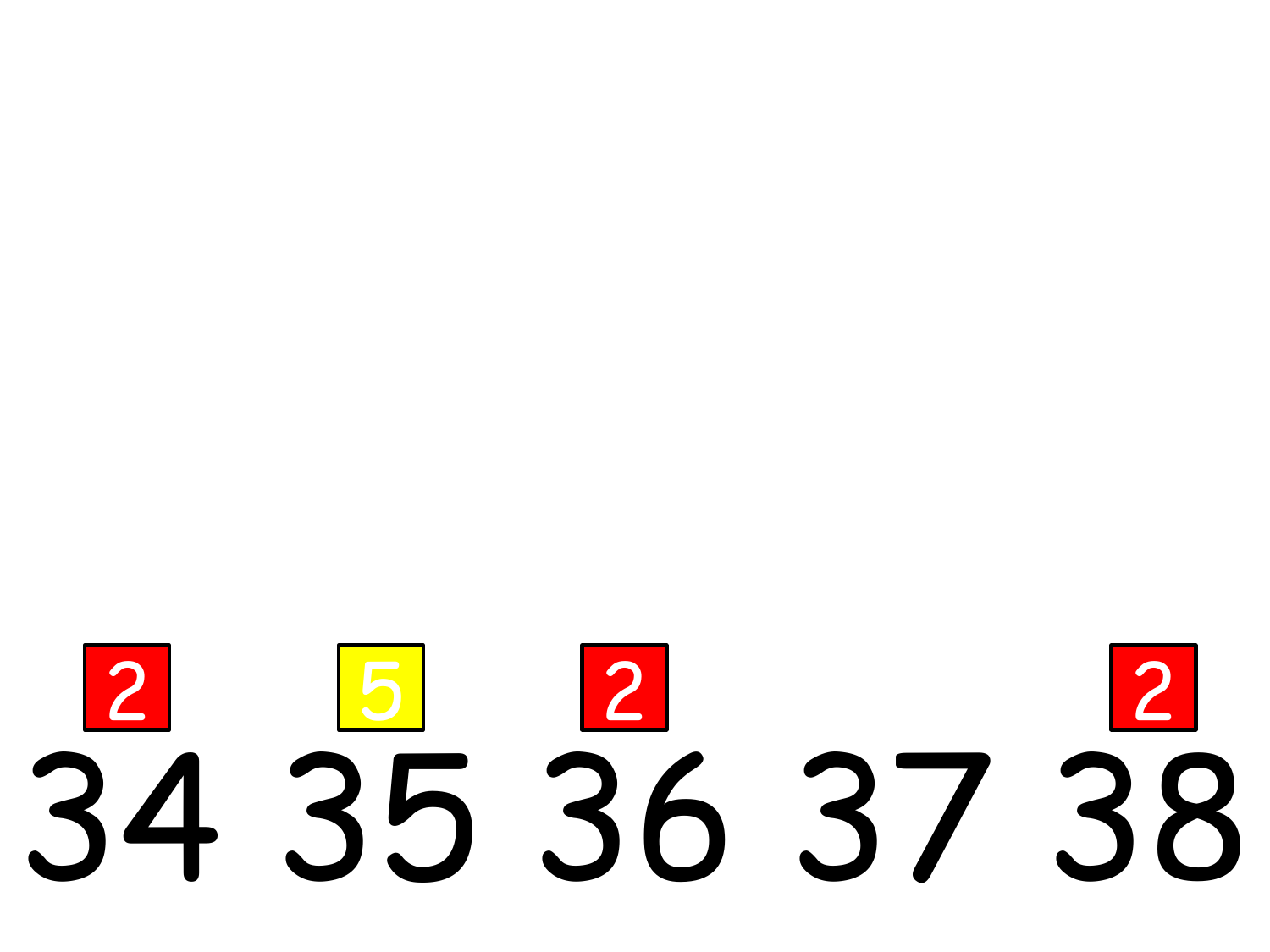

2
5
2
2
 34 35 36 37 38